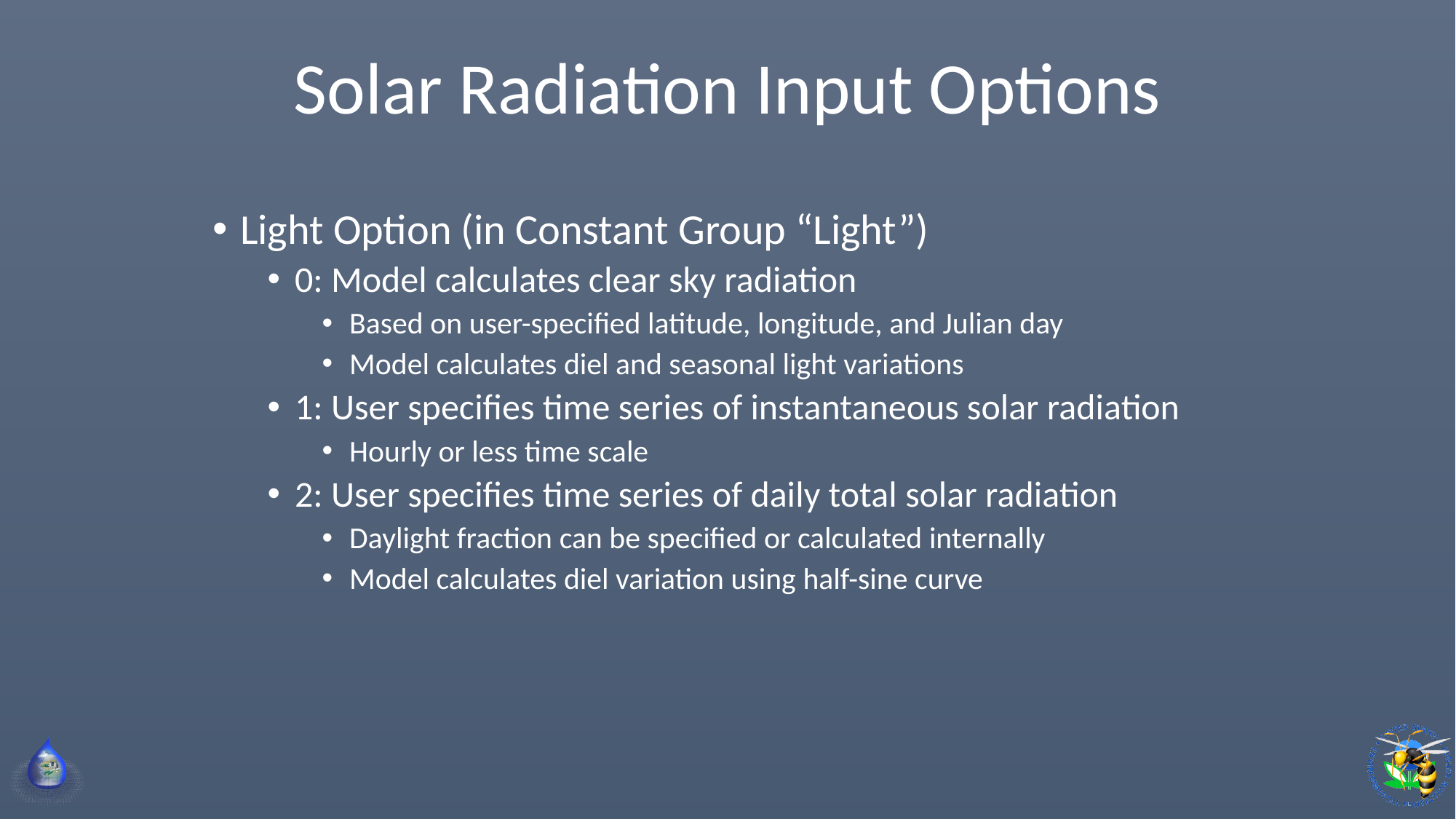

# Solar Radiation Input Options
Light Option (in Constant Group “Light”)
0: Model calculates clear sky radiation
Based on user-specified latitude, longitude, and Julian day
Model calculates diel and seasonal light variations
1: User specifies time series of instantaneous solar radiation
Hourly or less time scale
2: User specifies time series of daily total solar radiation
Daylight fraction can be specified or calculated internally
Model calculates diel variation using half-sine curve